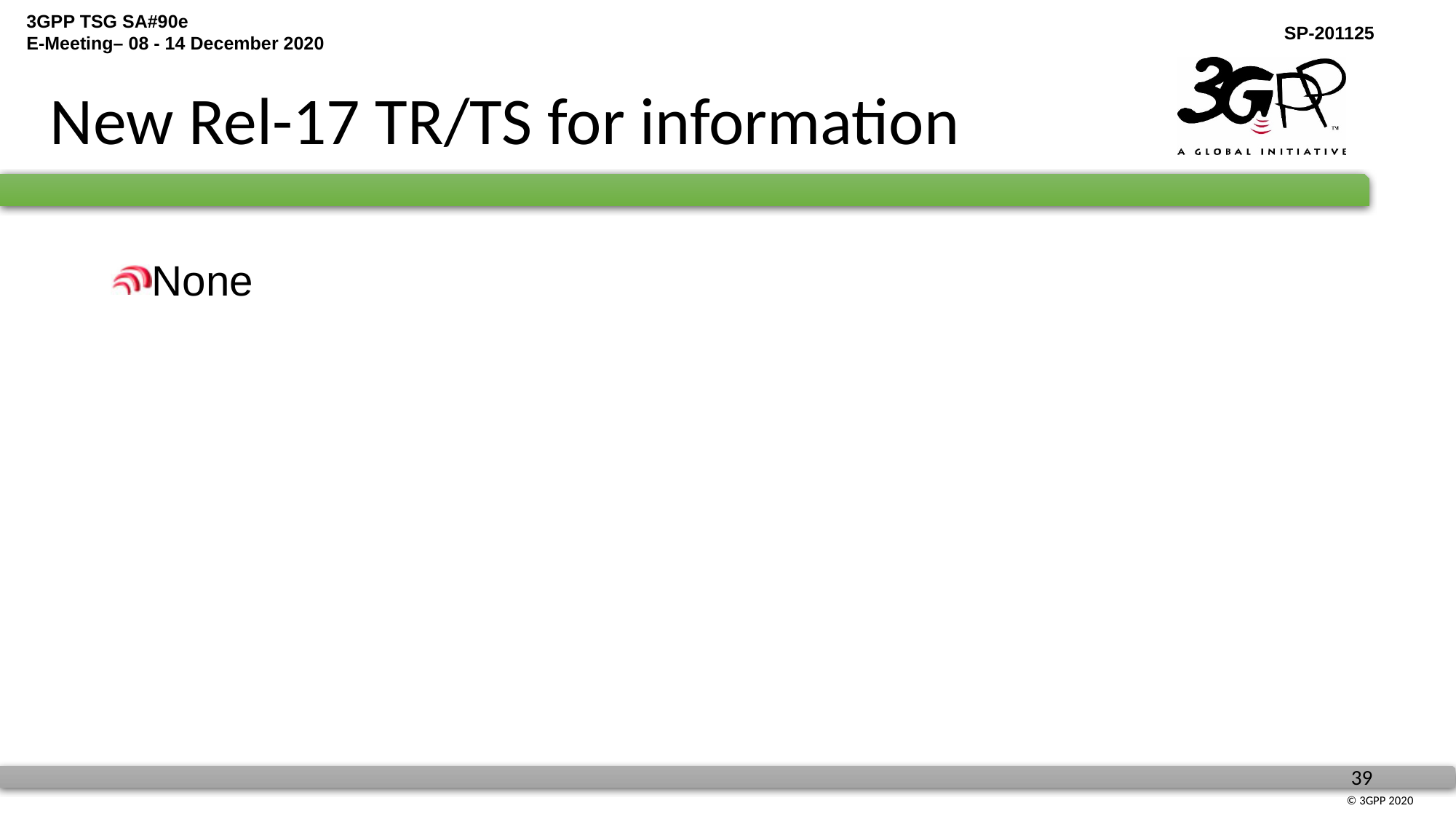

# New Rel-17 TR/TS for information
None